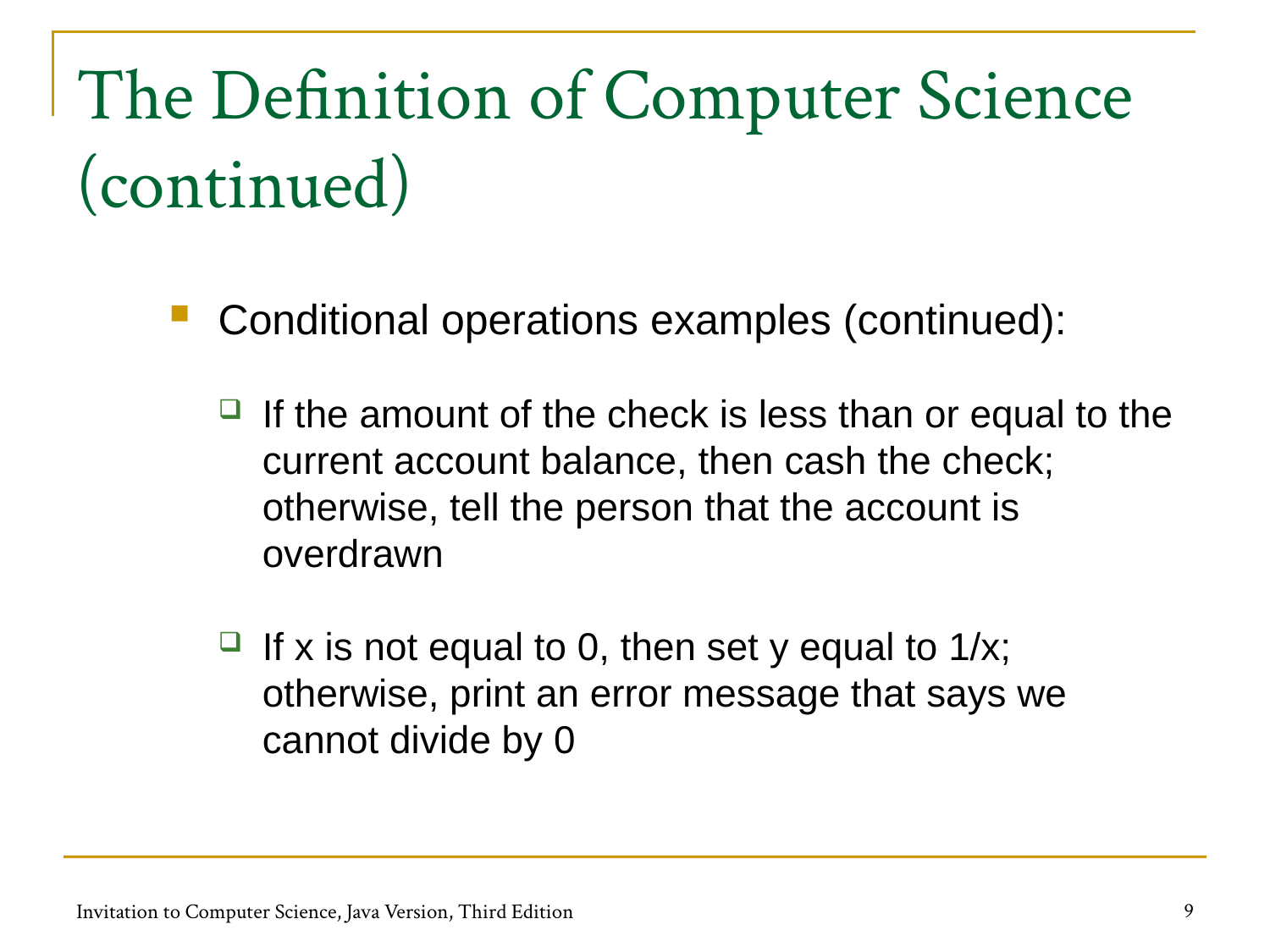

# The Definition of Computer Science (continued)
Conditional operations examples (continued):
If the amount of the check is less than or equal to the current account balance, then cash the check; otherwise, tell the person that the account is overdrawn
If x is not equal to 0, then set y equal to 1/x; otherwise, print an error message that says we cannot divide by 0
9
Invitation to Computer Science, Java Version, Third Edition